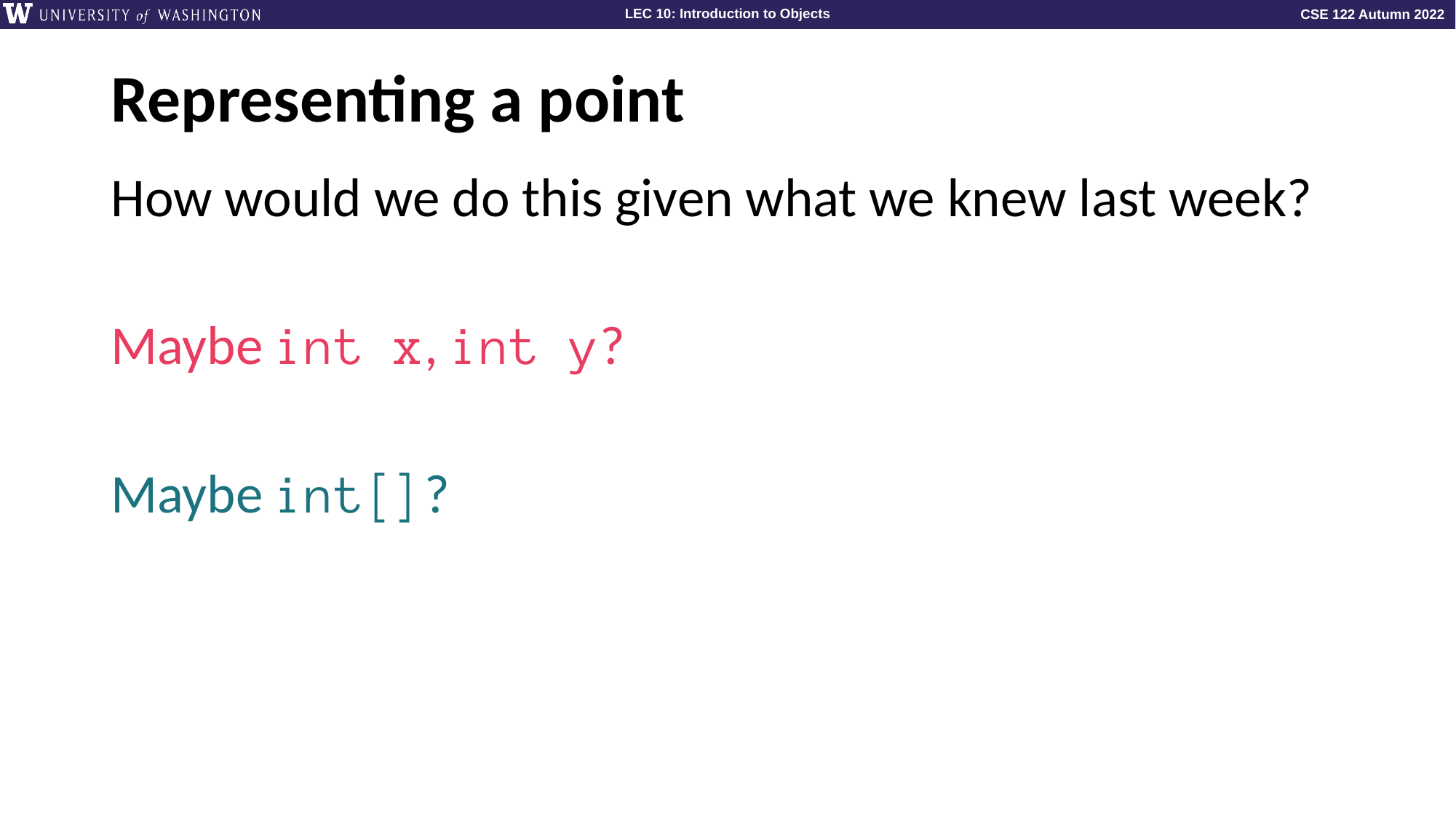

# Representing a point
How would we do this given what we knew last week?

Maybe int x, int y?

Maybe int[]?